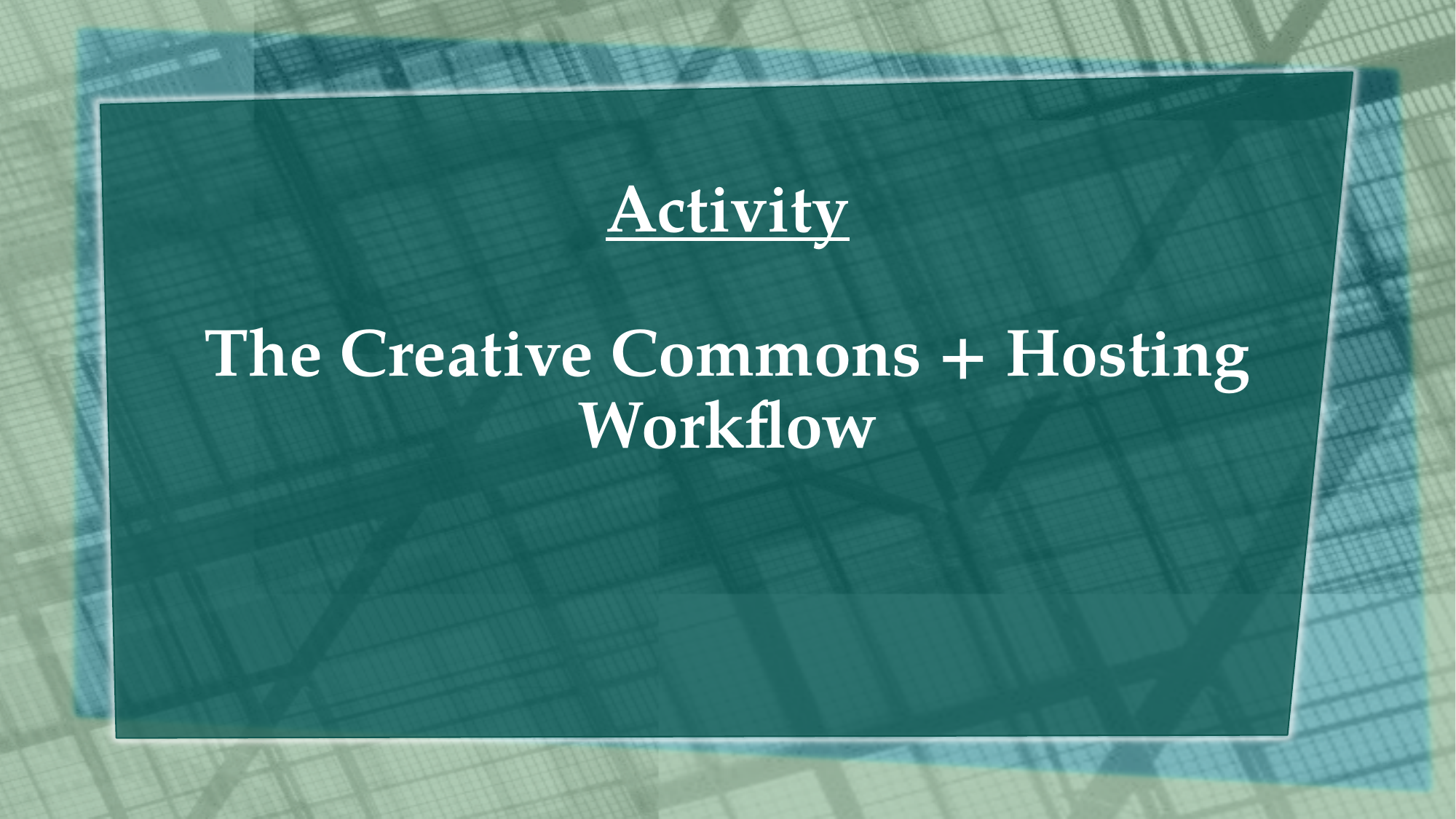

# Activity The Creative Commons + Hosting Workflow